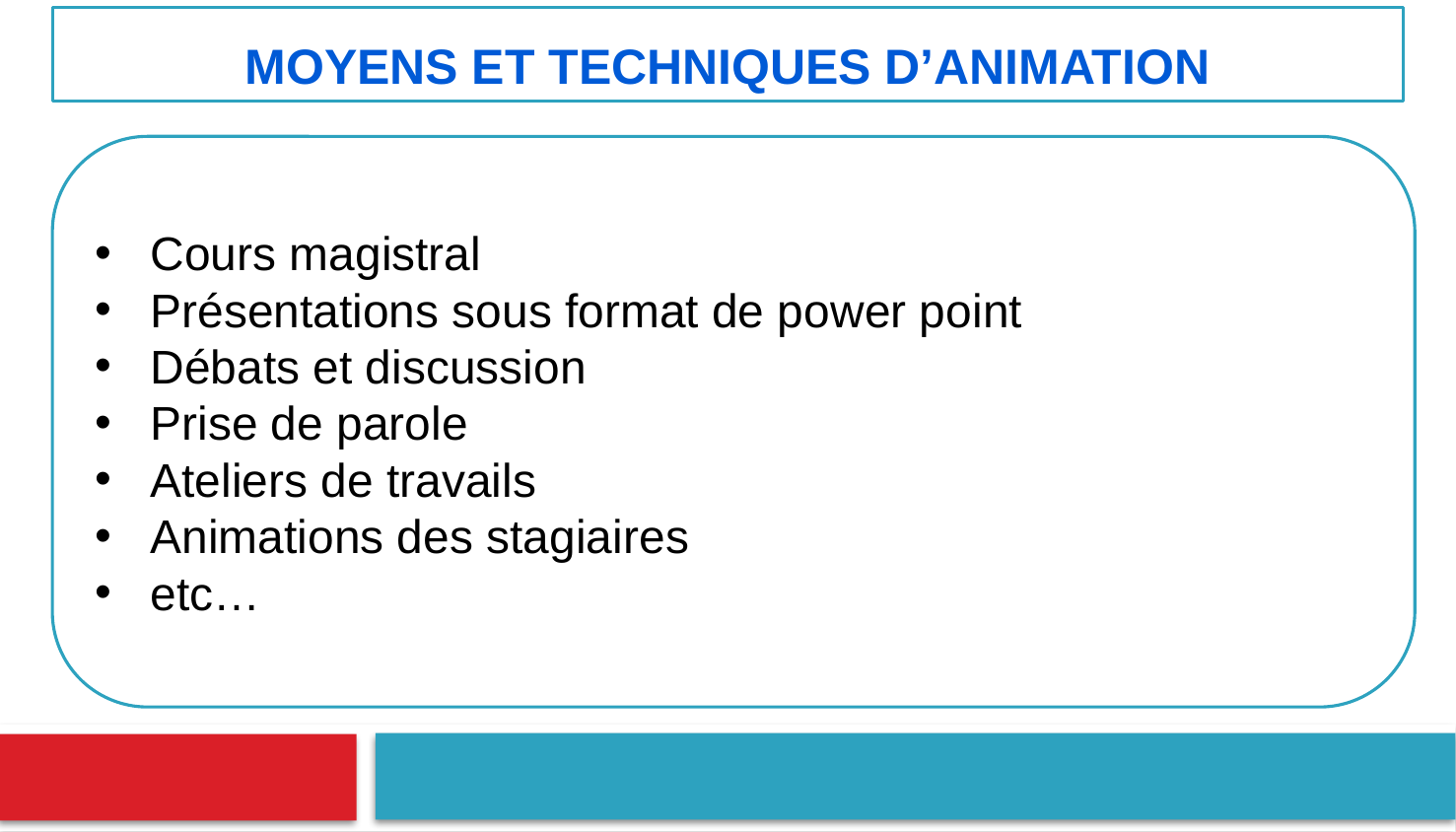

# Moyens et techniques d’animation

Cours magistral
Présentations sous format de power point
Débats et discussion
Prise de parole
Ateliers de travails
Animations des stagiaires
etc…